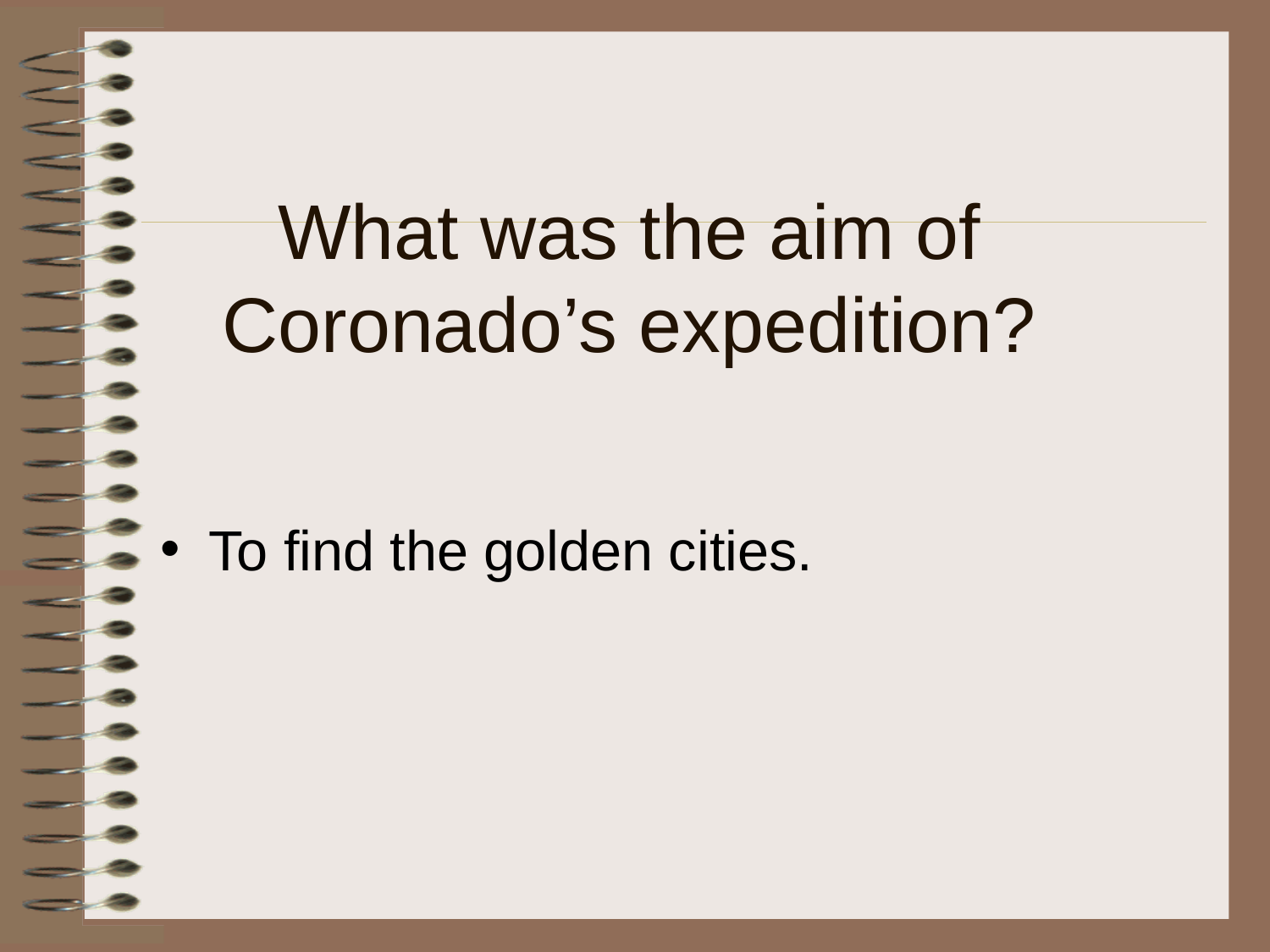

# What was the aim of Coronado’s expedition?
To find the golden cities.